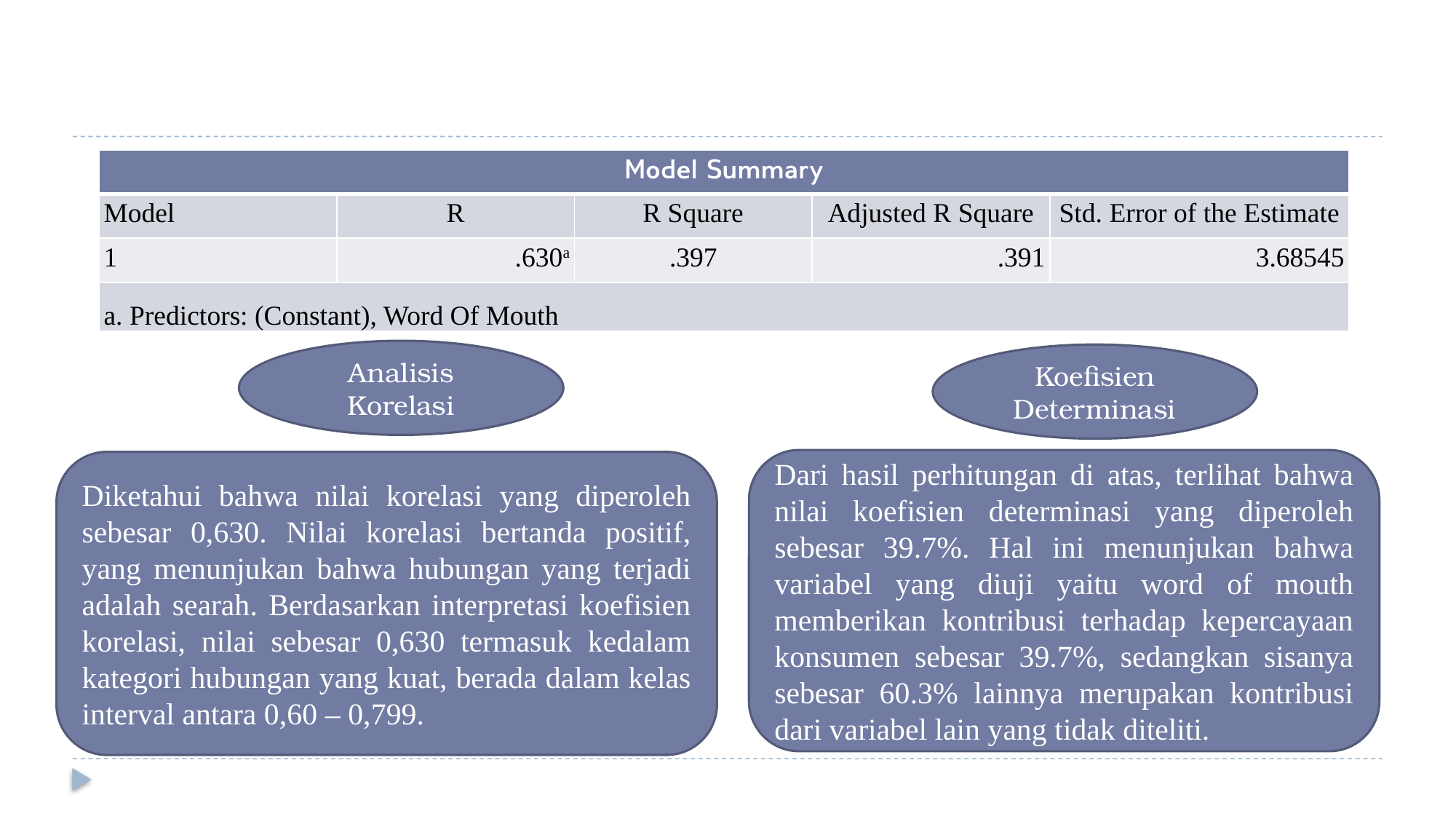

| Model Summary |  |  |  |  |
| --- | --- | --- | --- | --- |
| Model | R | R Square | Adjusted R Square | Std. Error of the Estimate |
| 1 | .630a | .397 | .391 | 3.68545 |
| a. Predictors: (Constant), Word Of Mouth |  |  |  |  |
Analisis Korelasi
Koefisien Determinasi
Dari hasil perhitungan di atas, terlihat bahwa nilai koefisien determinasi yang diperoleh sebesar 39.7%. Hal ini menunjukan bahwa variabel yang diuji yaitu word of mouth memberikan kontribusi terhadap kepercayaan konsumen sebesar 39.7%, sedangkan sisanya sebesar 60.3% lainnya merupakan kontribusi dari variabel lain yang tidak diteliti.
Diketahui bahwa nilai korelasi yang diperoleh sebesar 0,630. Nilai korelasi bertanda positif, yang menunjukan bahwa hubungan yang terjadi adalah searah. Berdasarkan interpretasi koefisien korelasi, nilai sebesar 0,630 termasuk kedalam kategori hubungan yang kuat, berada dalam kelas interval antara 0,60 – 0,799.